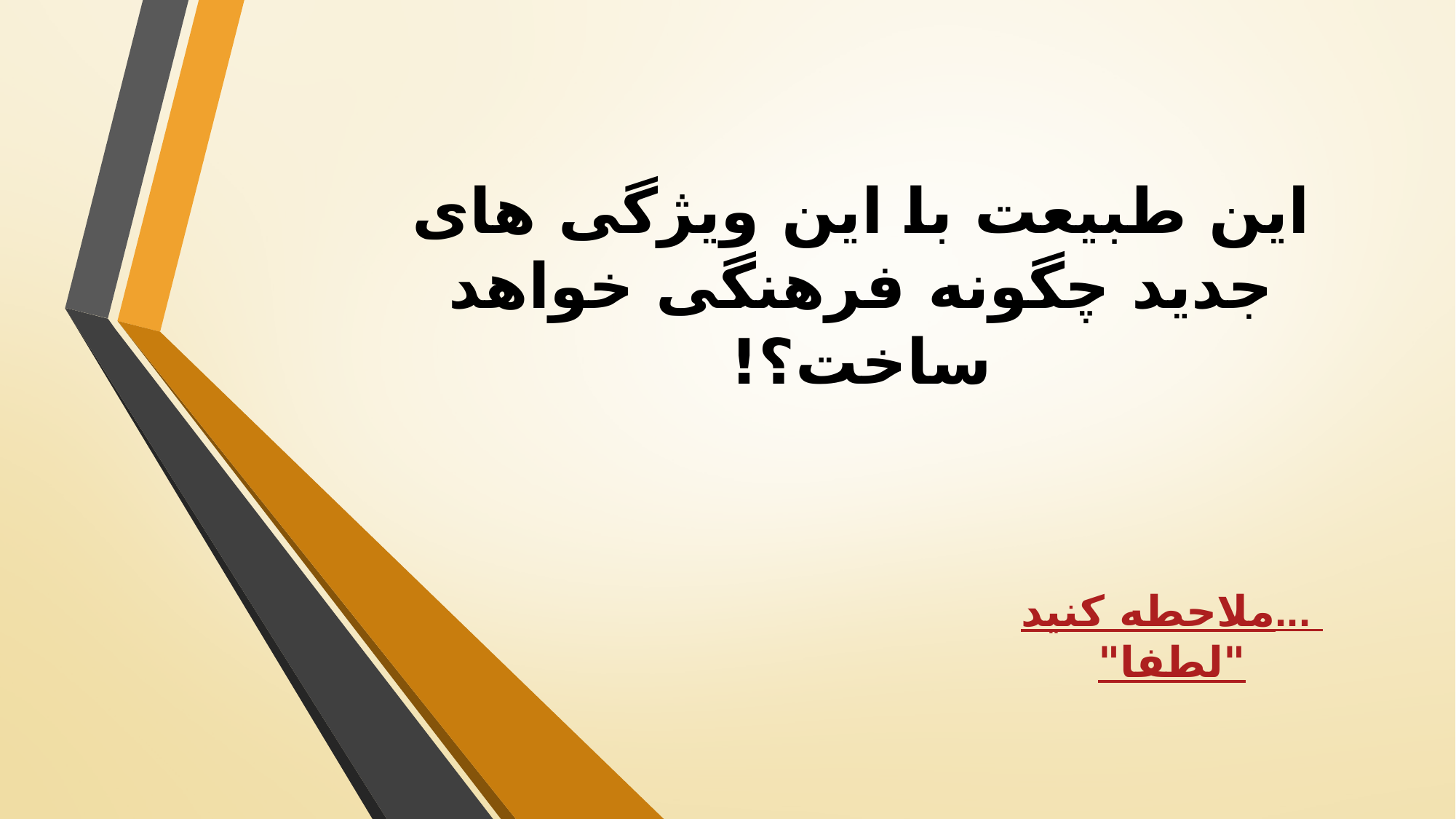

# این طبیعت با این ویژگی های جدید چگونه فرهنگی خواهد ساخت؟!
ملاحطه کنید...
"لطفا"